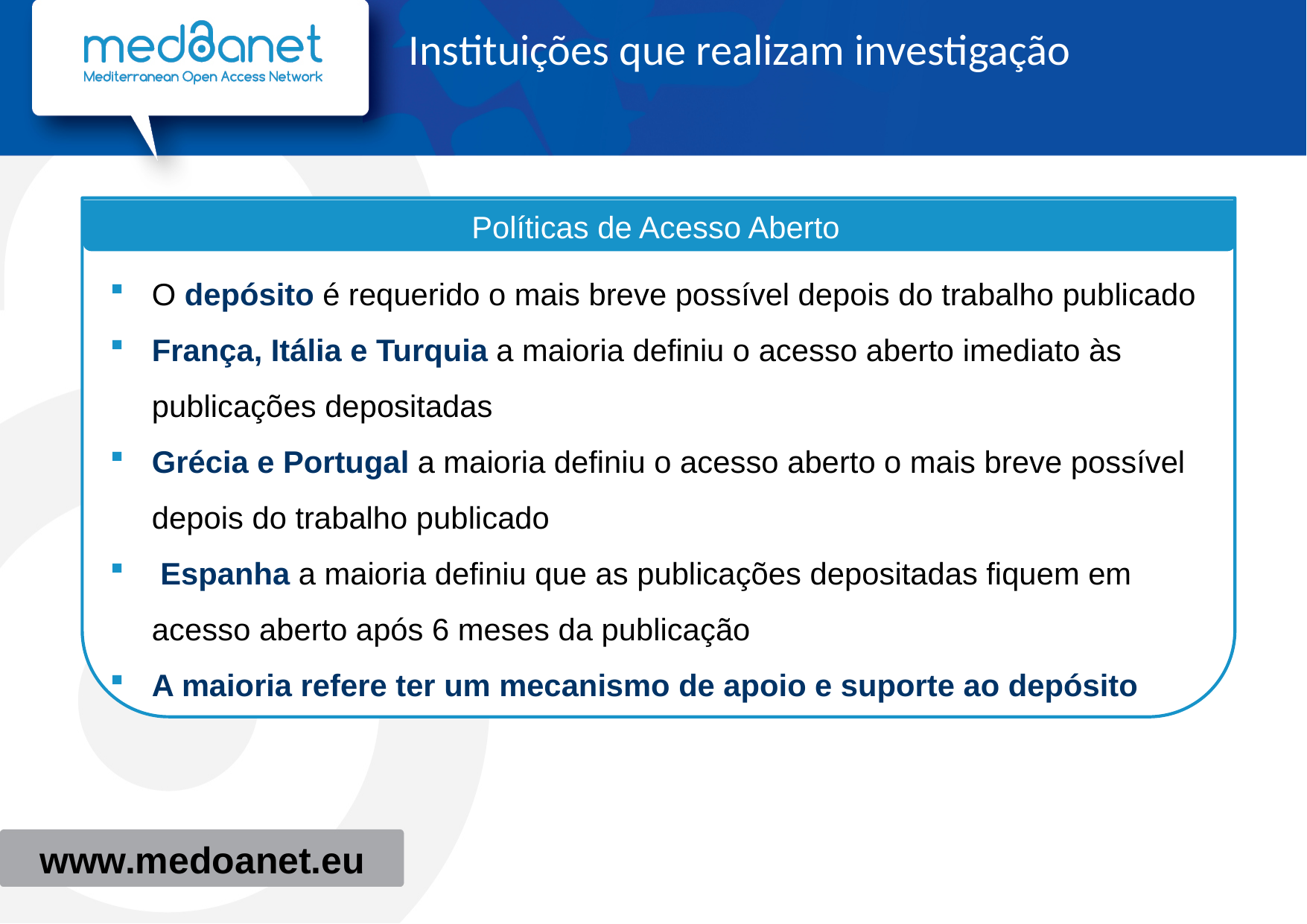

# Instituições que realizam investigação

Políticas de Acesso Aberto
O depósito é requerido o mais breve possível depois do trabalho publicado
França, Itália e Turquia a maioria definiu o acesso aberto imediato às publicações depositadas
Grécia e Portugal a maioria definiu o acesso aberto o mais breve possível depois do trabalho publicado
 Espanha a maioria definiu que as publicações depositadas fiquem em acesso aberto após 6 meses da publicação
A maioria refere ter um mecanismo de apoio e suporte ao depósito
www.medoanet.eu